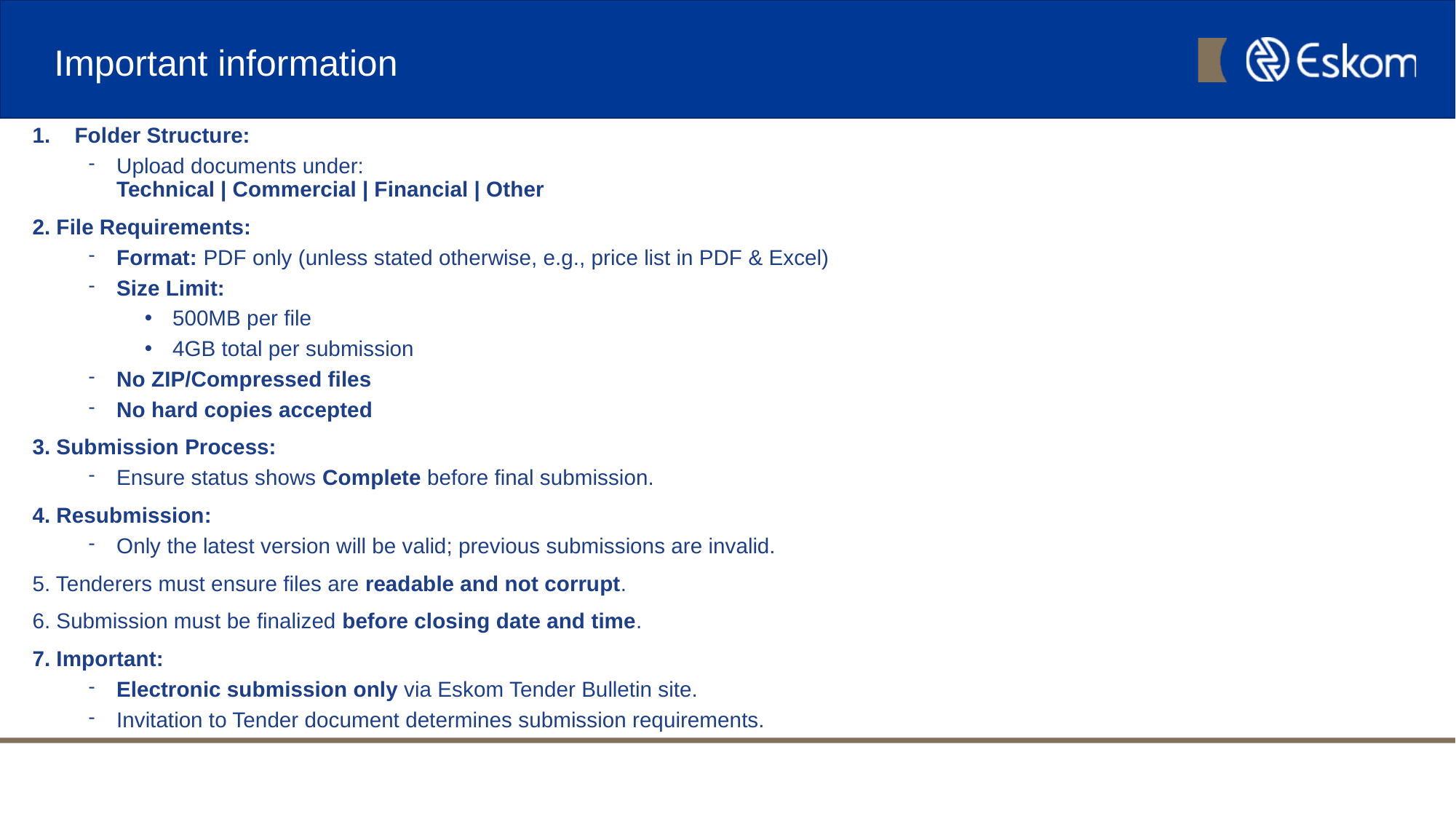

# Important information
Folder Structure:
Upload documents under:
Technical | Commercial | Financial | Other
2. File Requirements:
Format: PDF only (unless stated otherwise, e.g., price list in PDF & Excel)
Size Limit:
500MB per file
4GB total per submission
No ZIP/Compressed files
No hard copies accepted
3. Submission Process:
Ensure status shows Complete before final submission.
4. Resubmission:
Only the latest version will be valid; previous submissions are invalid.
5. Tenderers must ensure files are readable and not corrupt.
6. Submission must be finalized before closing date and time.
7. Important:
Electronic submission only via Eskom Tender Bulletin site.
Invitation to Tender document determines submission requirements.